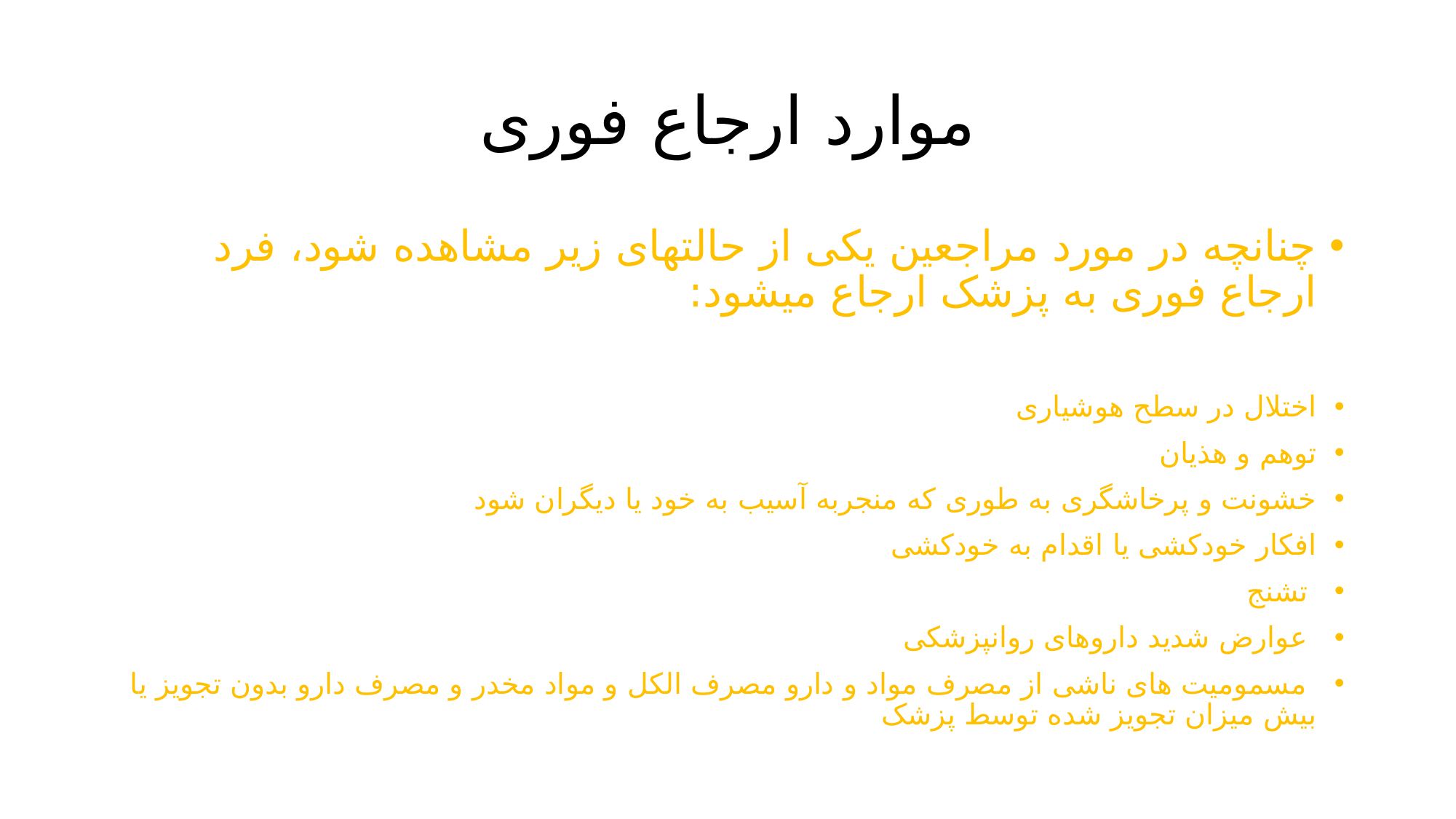

# موارد ارجاع فوری
چنانچه در مورد مراجعین یکی از حالتهای زیر مشاهده شود، فرد ارجاع فوری به پزشک ارجاع میشود:

اختلال در سطح هوشیاری
توهم و هذیان
خشونت و پرخاشگری به طوری که منجربه آسیب به خود یا دیگران شود
افکار خودکشی یا اقدام به خودکشی
 تشنج
 عوارض شدید داروهای روانپزشکی
 مسمومیت های ناشی از مصرف مواد و دارو مصرف الکل و مواد مخدر و مصرف دارو بدون تجویز یا بیش میزان تجویز شده توسط پزشک